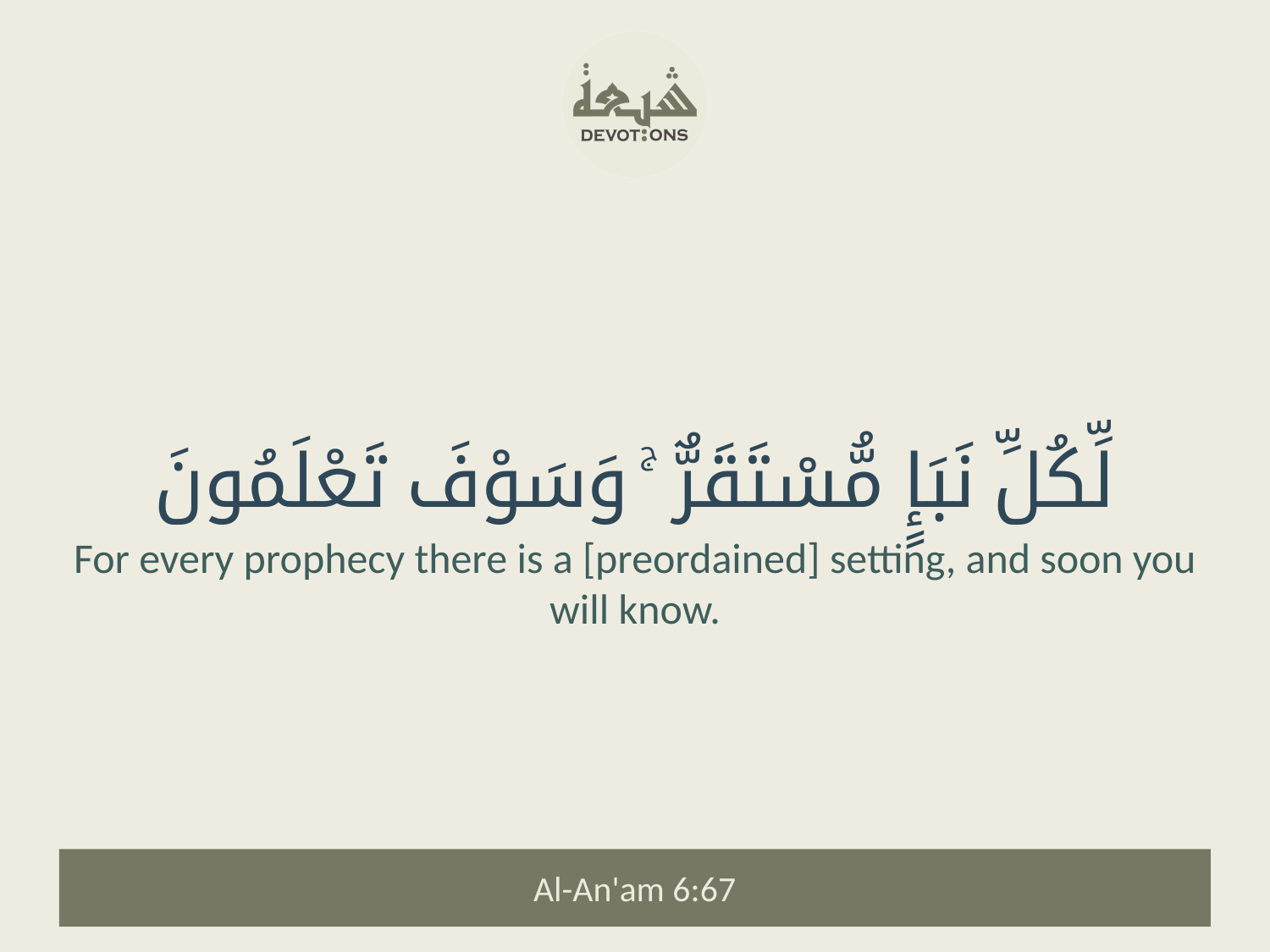

لِّكُلِّ نَبَإٍ مُّسْتَقَرٌّ ۚ وَسَوْفَ تَعْلَمُونَ
For every prophecy there is a [preordained] setting, and soon you will know.
Al-An'am 6:67